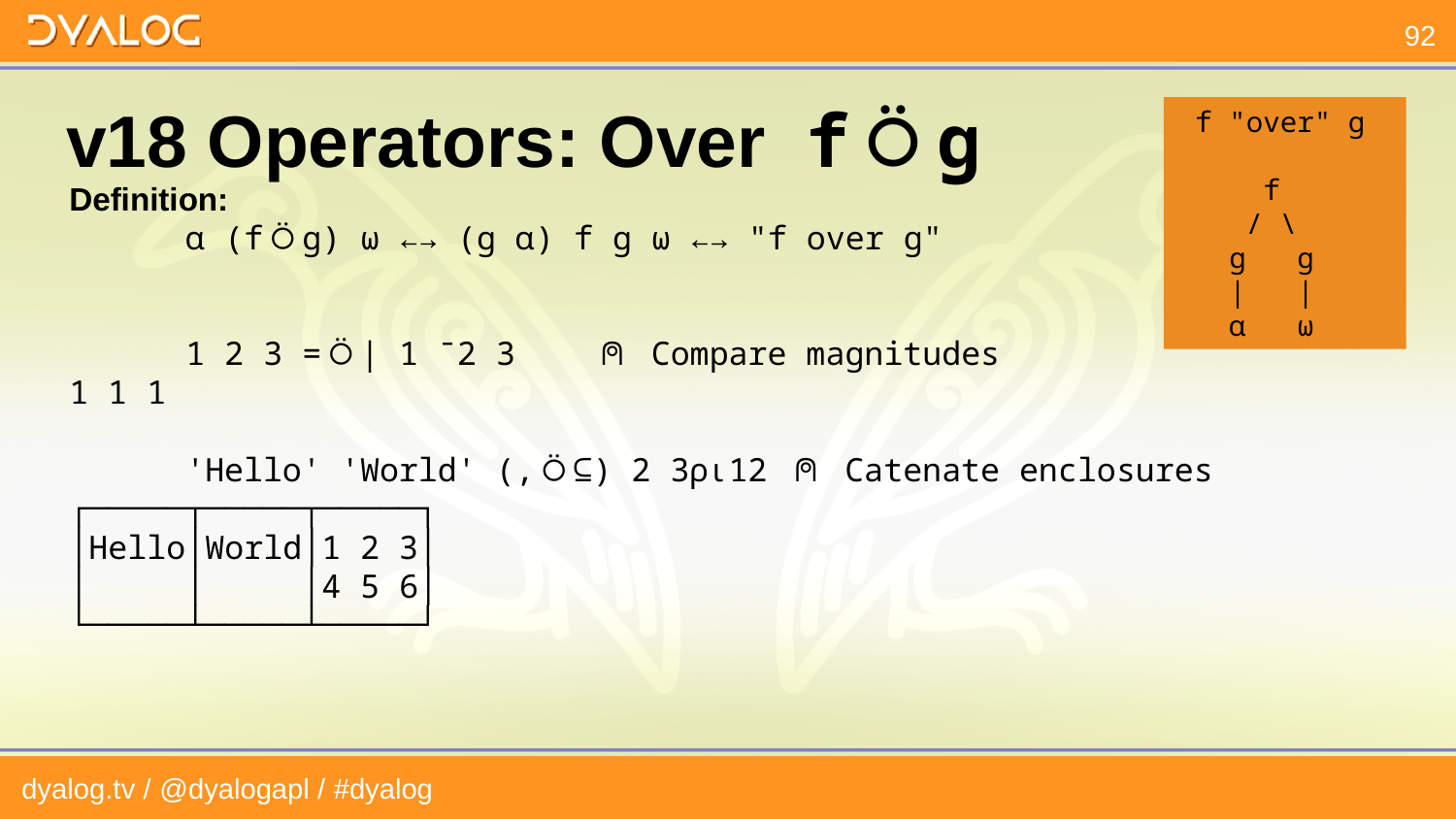

# v18 Operators: Over  f⍥g
 f "over" g
     f
    / \
   g   g
   |   |
   ⍺   ⍵
Definition:
      ⍺ (f⍥g) ⍵ ←→ (g ⍺) f g ⍵ ←→ "f over g"

      1 2 3 =⍥| 1 ¯2 3    ⍝ Compare magnitudes
1 1 1
      'Hello' 'World' (,⍥⊆) 2 3⍴⍳12 ⍝ Catenate enclosures
┌─────┬─────┬─────┐
│Hello│World│1 2 3│
│     │     │4 5 6│
└─────┴─────┴─────┘